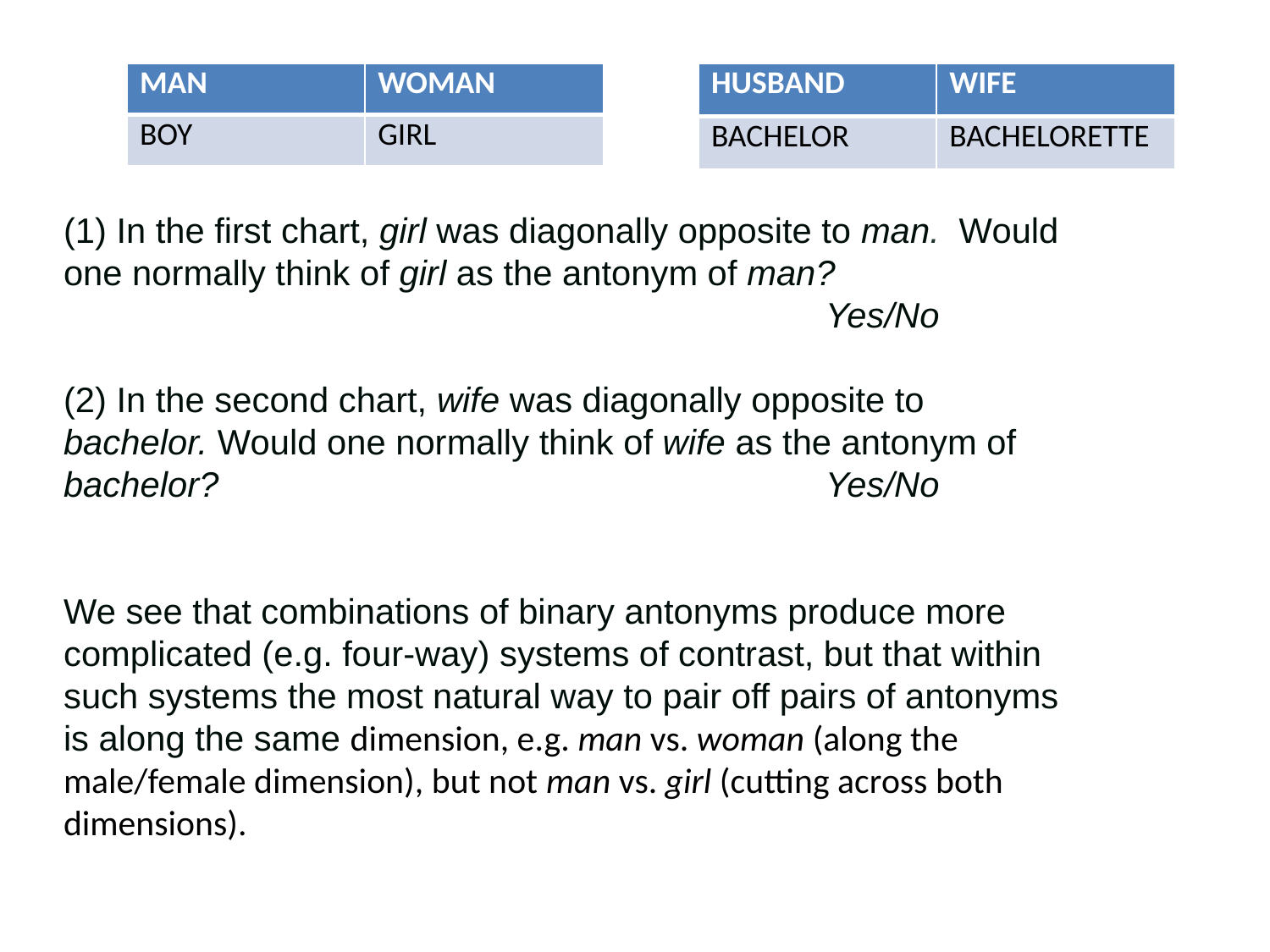

| MAN | WOMAN |
| --- | --- |
| BOY | GIRL |
| HUSBAND | WIFE |
| --- | --- |
| BACHELOR | BACHELORETTE |
# (1) In the first chart, girl was diagonally opposite to man.  Would one normally think of girl as the antonym of man? 							Yes/No
(2) In the second chart, wife was diagonally opposite to bachelor. Would one normally think of wife as the antonym of bachelor? 					Yes/No

We see that combinations of binary antonyms produce more complicated (e.g. four-way) systems of contrast, but that within such systems the most natural way to pair off pairs of antonyms is along the same dimension, e.g. man vs. woman (along the male/female dimension), but not man vs. girl (cutting across both dimensions).